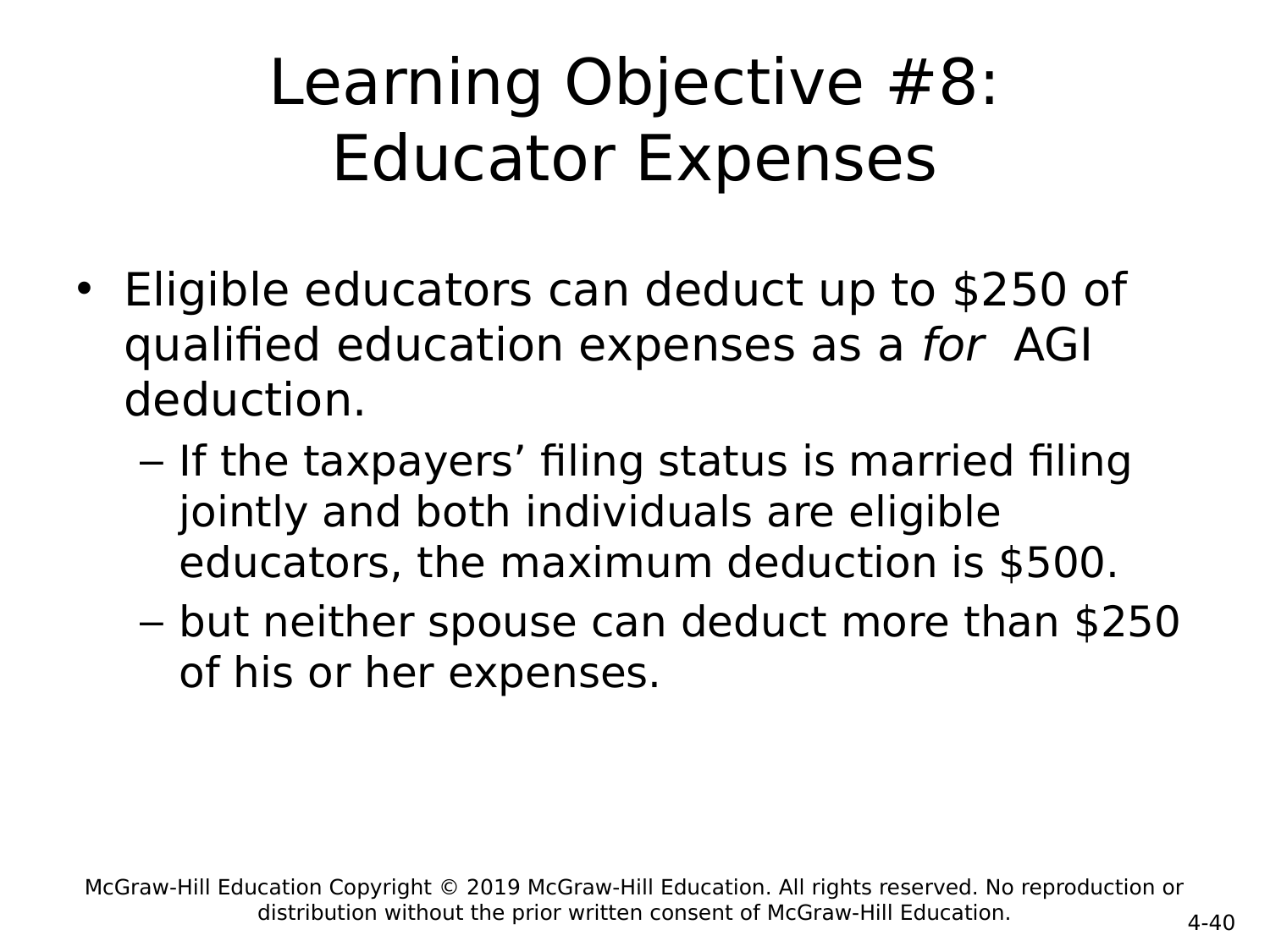

# Learning Objective #8: Educator Expenses
Eligible educators can deduct up to $250 of qualified education expenses as a for  AGI deduction.
If the taxpayers’ filing status is married filing jointly and both individuals are eligible educators, the maximum deduction is $500.
but neither spouse can deduct more than $250 of his or her expenses.

McGraw-Hill Education Copyright © 2019 McGraw-Hill Education. All rights reserved. No reproduction or distribution without the prior written consent of McGraw-Hill Education.
4-40